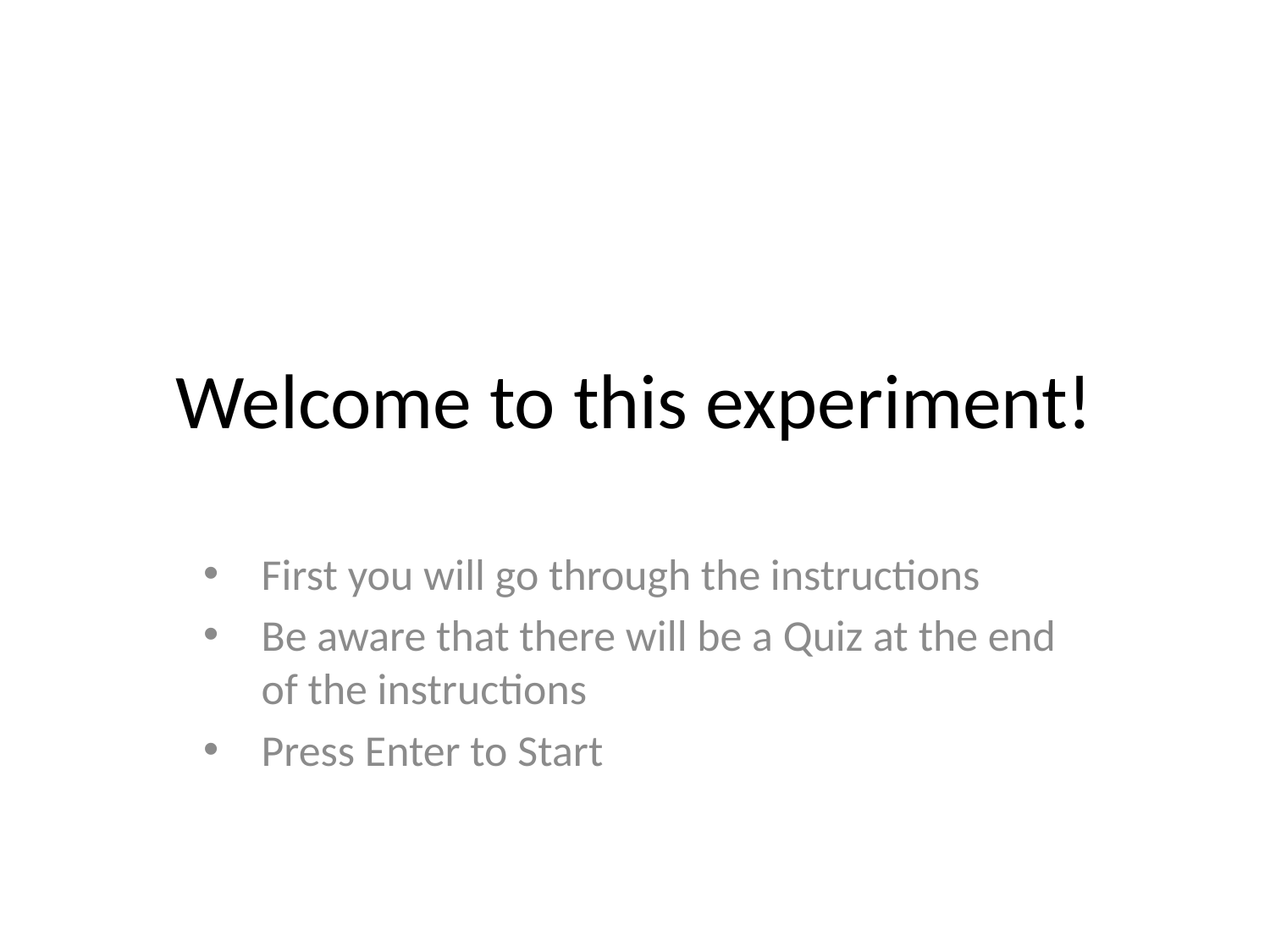

# Welcome to this experiment!
First you will go through the instructions
Be aware that there will be a Quiz at the end of the instructions
Press Enter to Start